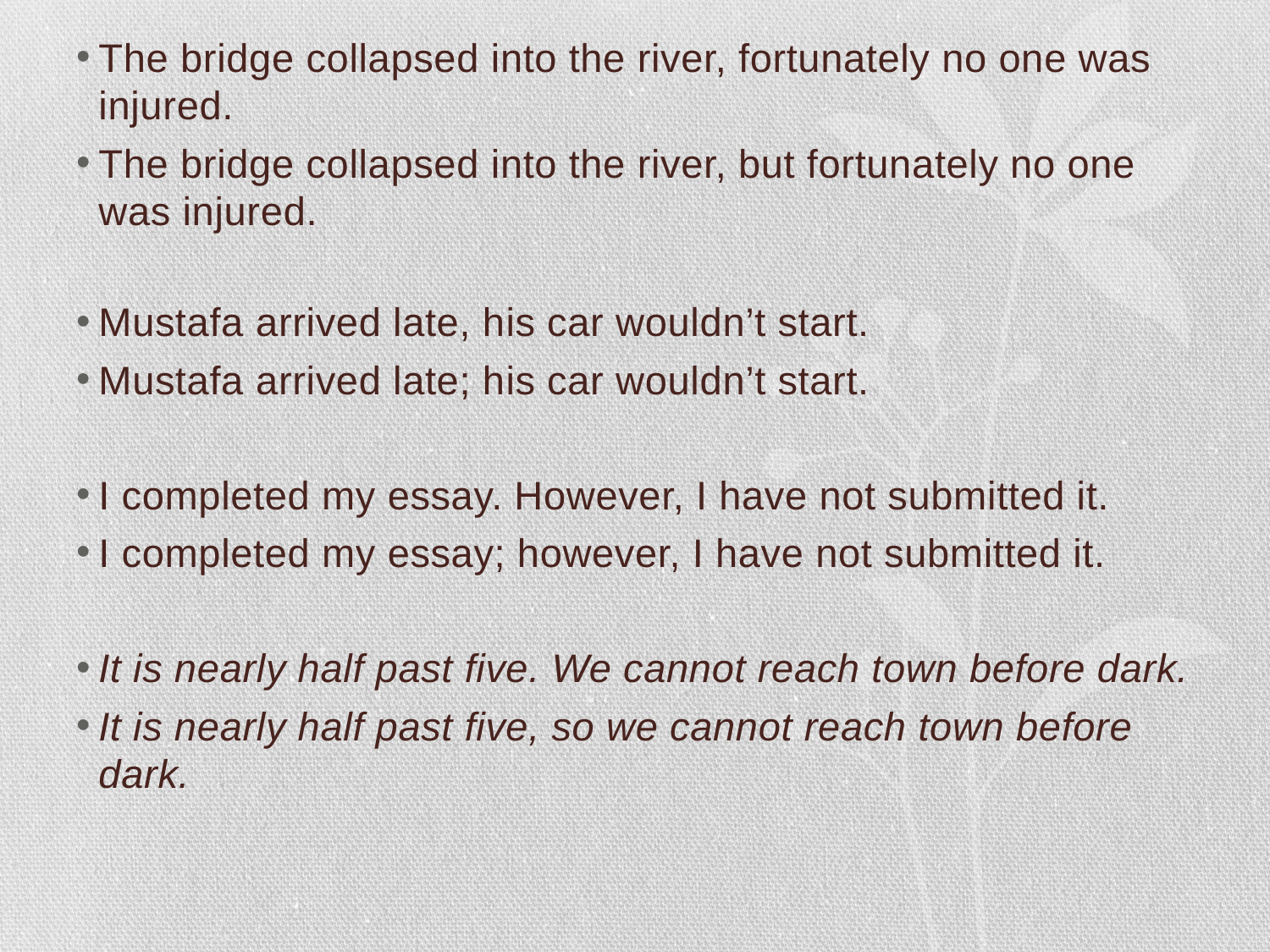

The bridge collapsed into the river, fortunately no one was injured.
The bridge collapsed into the river, but fortunately no one was injured.

Mustafa arrived late, his car wouldn’t start.
Mustafa arrived late; his car wouldn’t start.

I completed my essay. However, I have not submitted it.
I completed my essay; however, I have not submitted it.

It is nearly half past five. We cannot reach town before dark.
It is nearly half past five, so we cannot reach town before dark.

#